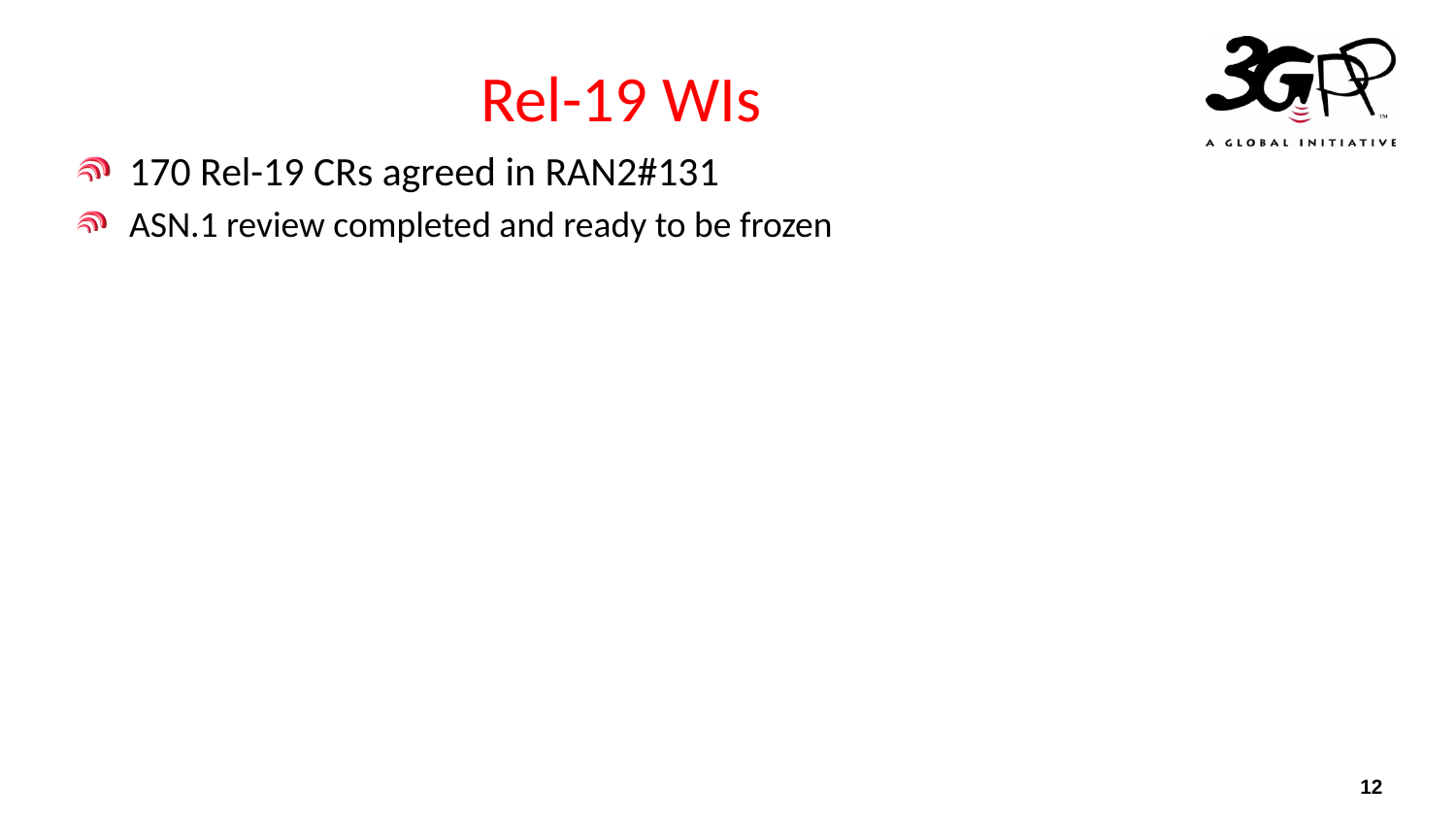

# Rel-19 WIs
170 Rel-19 CRs agreed in RAN2#131
ASN.1 review completed and ready to be frozen